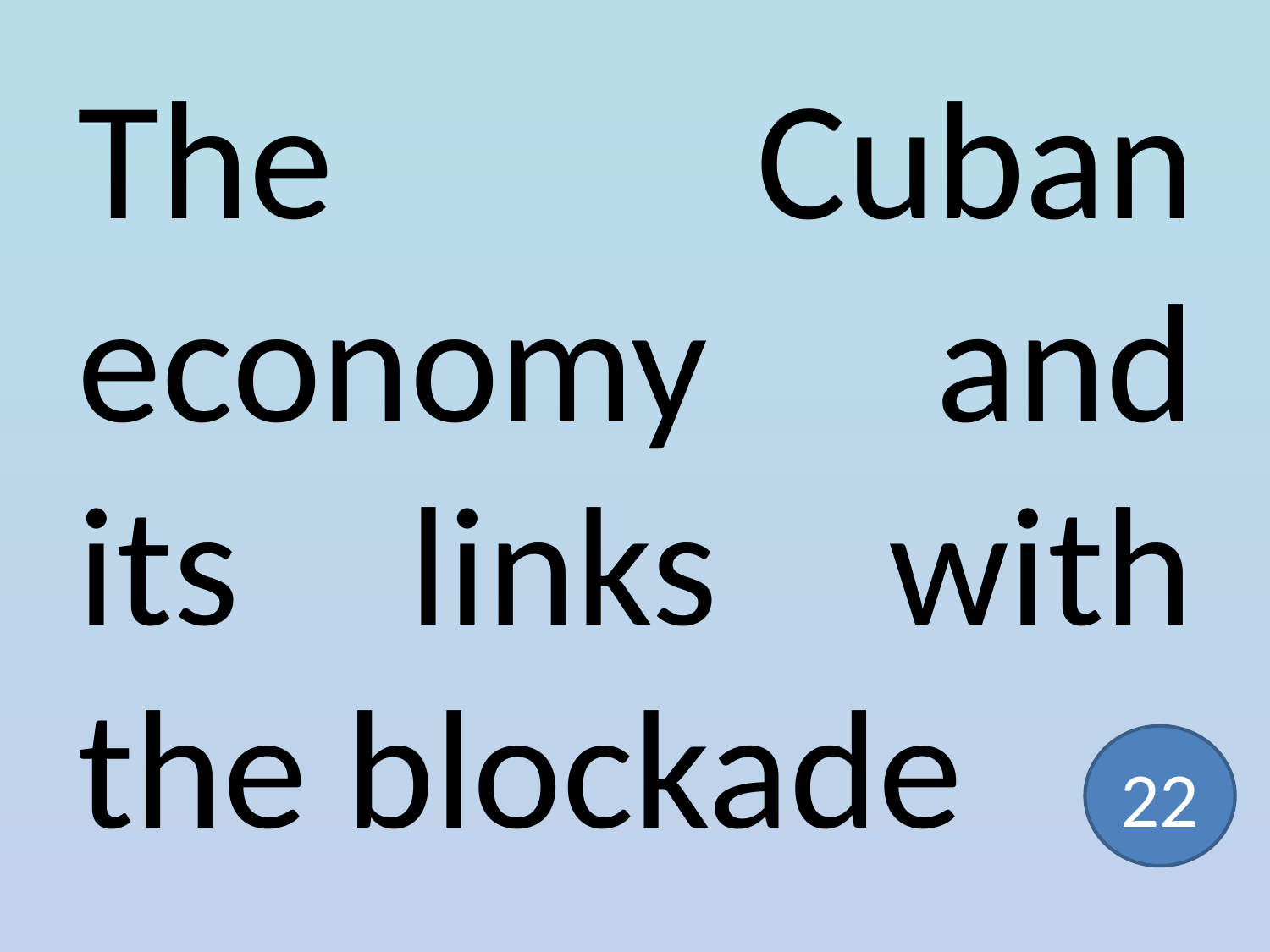

# The Cuban economy and its links with the blockade
22